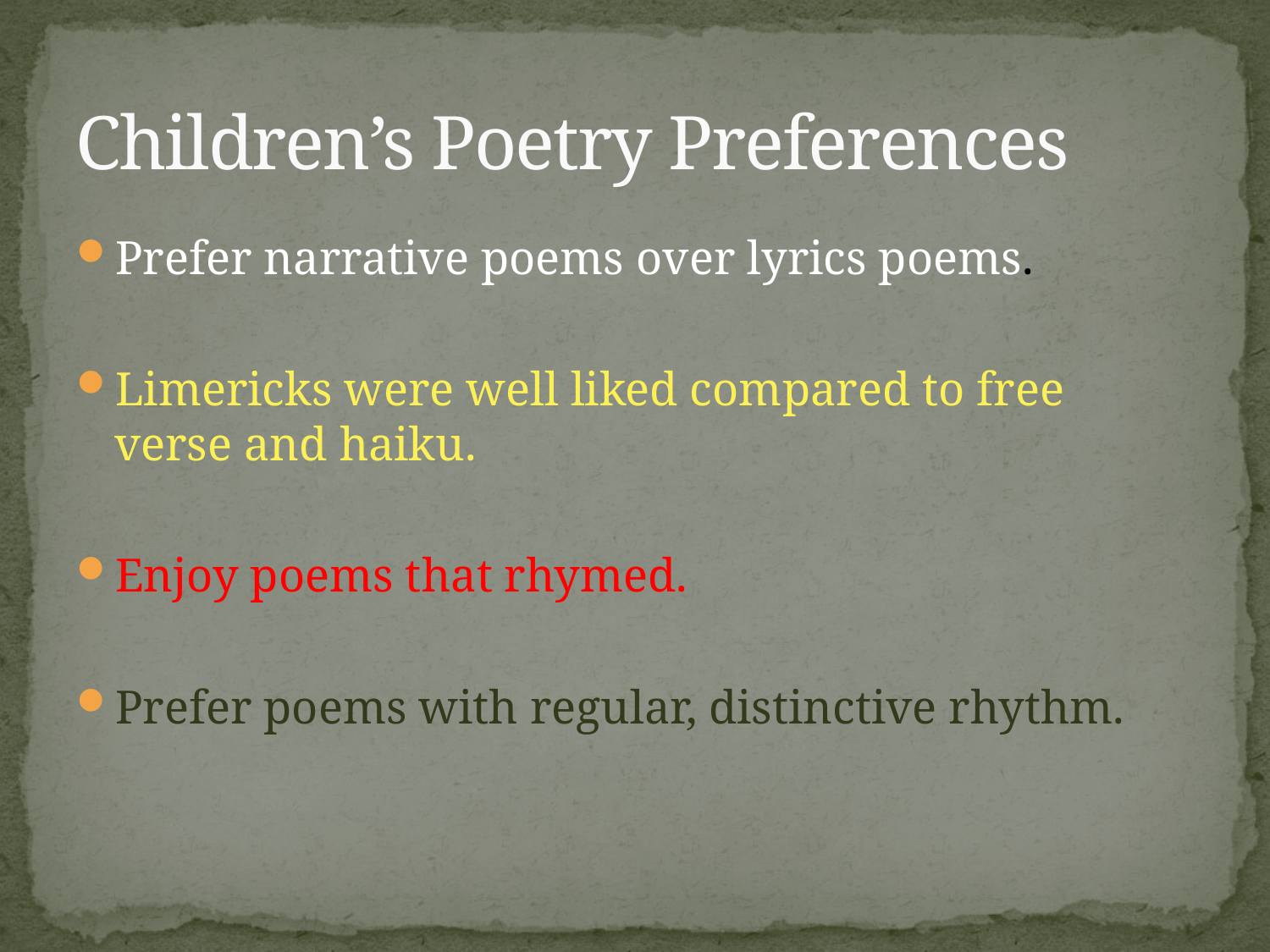

# Children’s Poetry Preferences
Prefer narrative poems over lyrics poems.

Limericks were well liked compared to free verse and haiku.

Enjoy poems that rhymed.

Prefer poems with regular, distinctive rhythm.